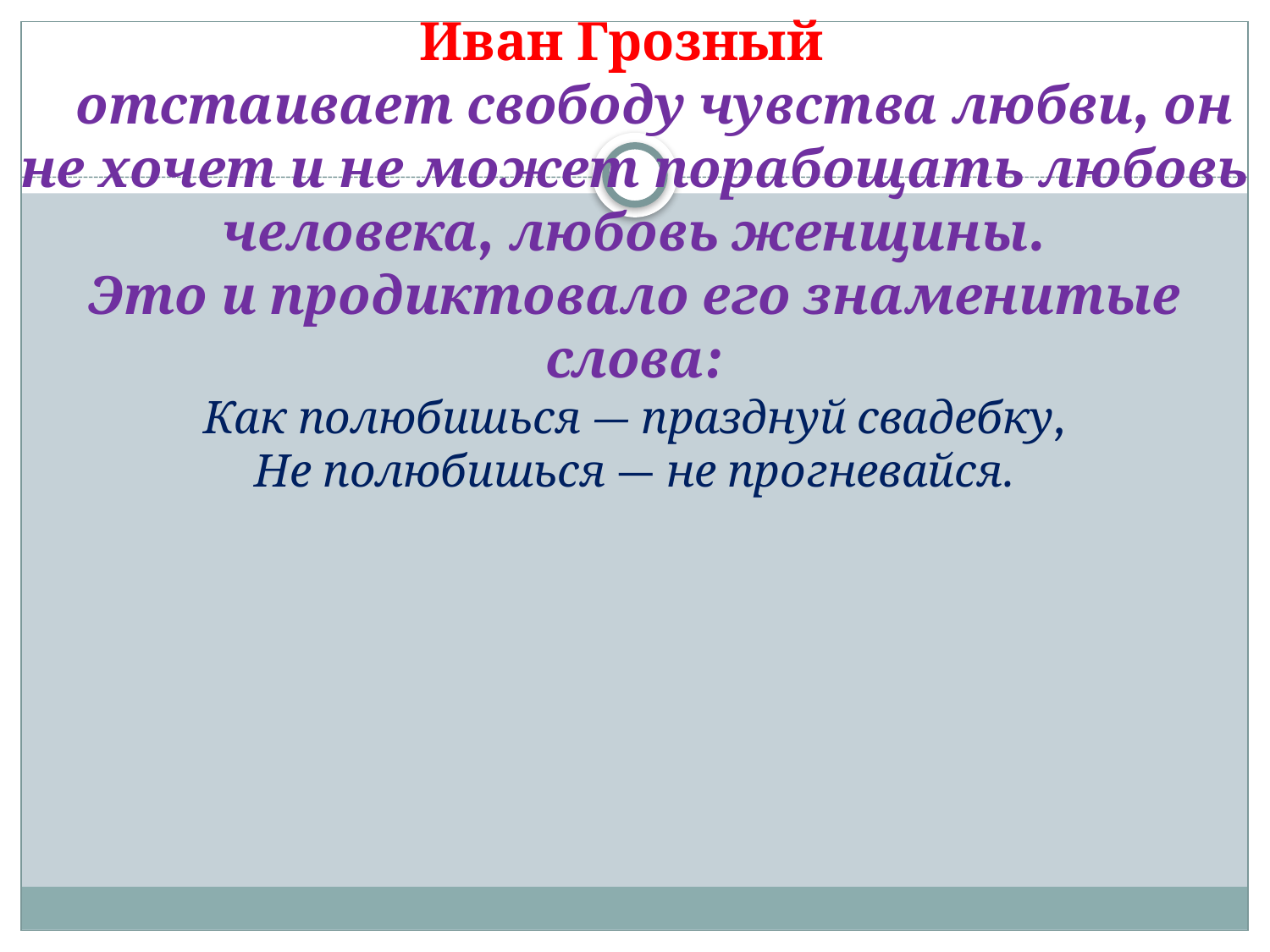

# Иван Грозный отстаивает свободу чувства любви, он не хочет и не может порабощать любовь человека, любовь женщины. Это и продиктовало его знаменитые слова: Как полюбишься — празднуй свадебку, Не полюбишься — не прогневайся.